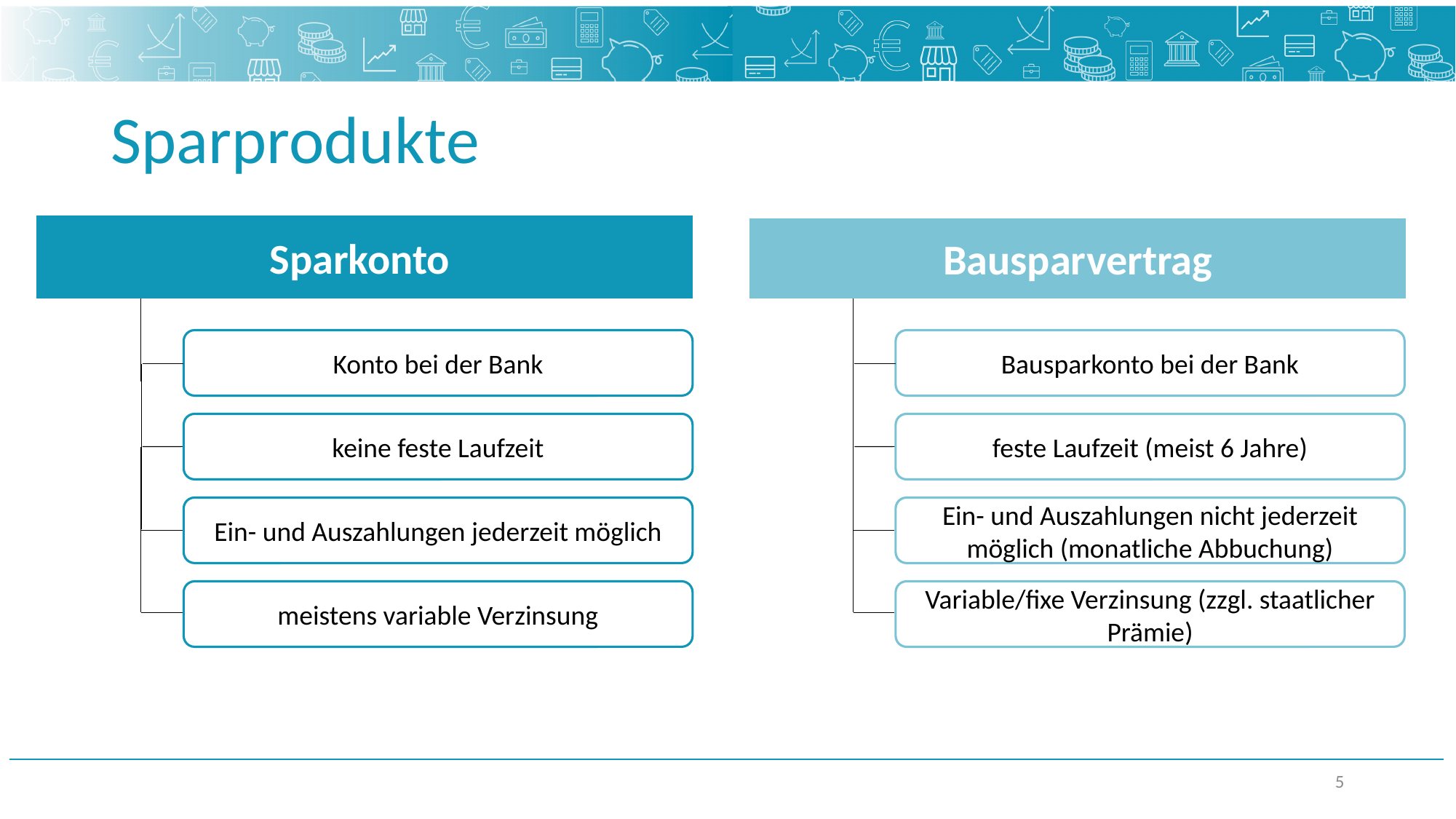

# Sparprodukte
Sparkonto
Konto bei der Bank
keine feste Laufzeit
Ein- und Auszahlungen jederzeit möglich
meistens variable Verzinsung
Bausparvertrag
Bausparkonto bei der Bank
feste Laufzeit (meist 6 Jahre)
Ein- und Auszahlungen nicht jederzeit möglich (monatliche Abbuchung)
Variable/fixe Verzinsung (zzgl. staatlicher Prämie)
5